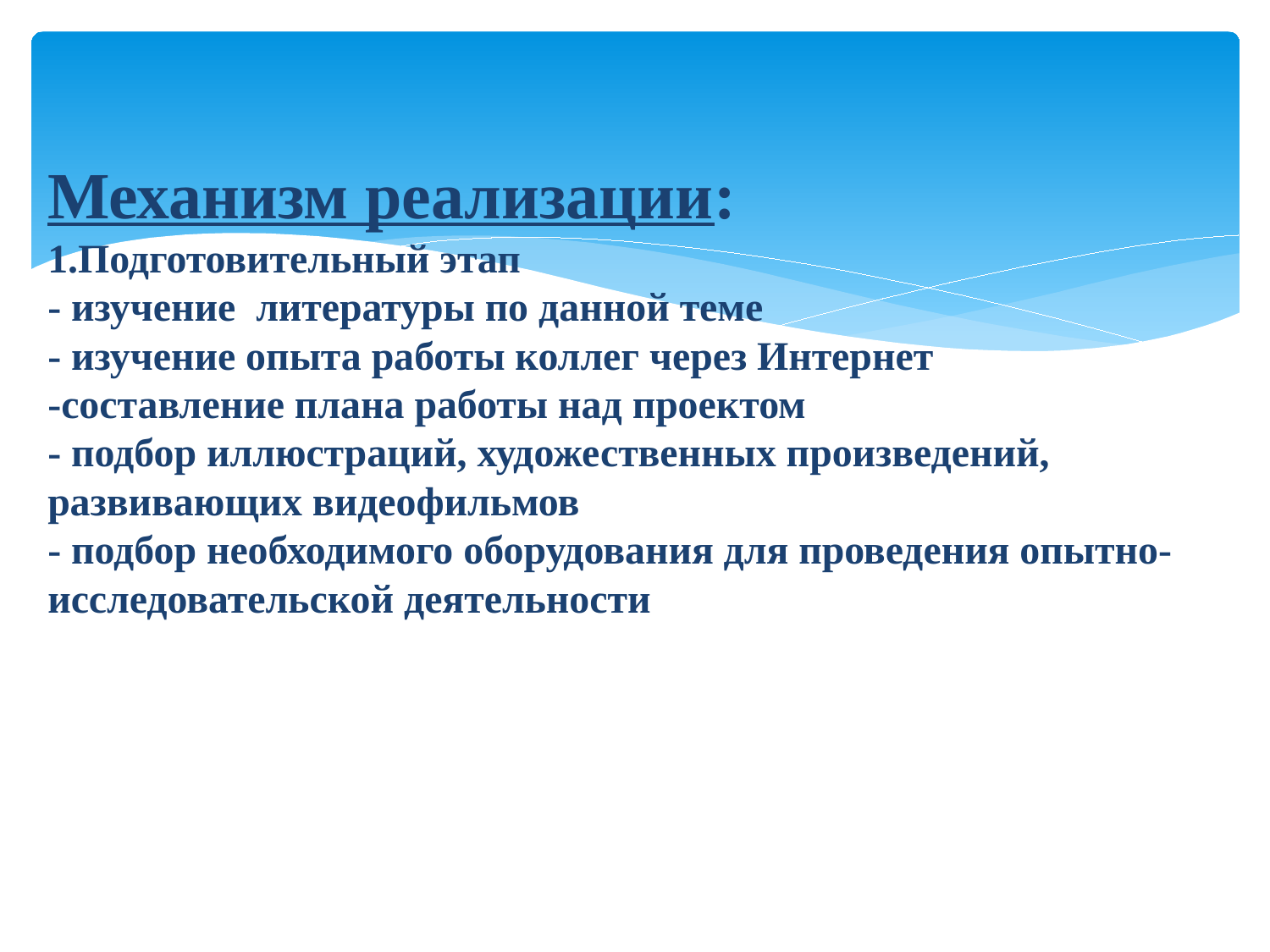

# Механизм реализации: 1.Подготовительный этап - изучение  литературы по данной теме - изучение опыта работы коллег через Интернет -составление плана работы над проектом - подбор иллюстраций, художественных произведений, развивающих видеофильмов - подбор необходимого оборудования для проведения опытно-исследовательской деятельности